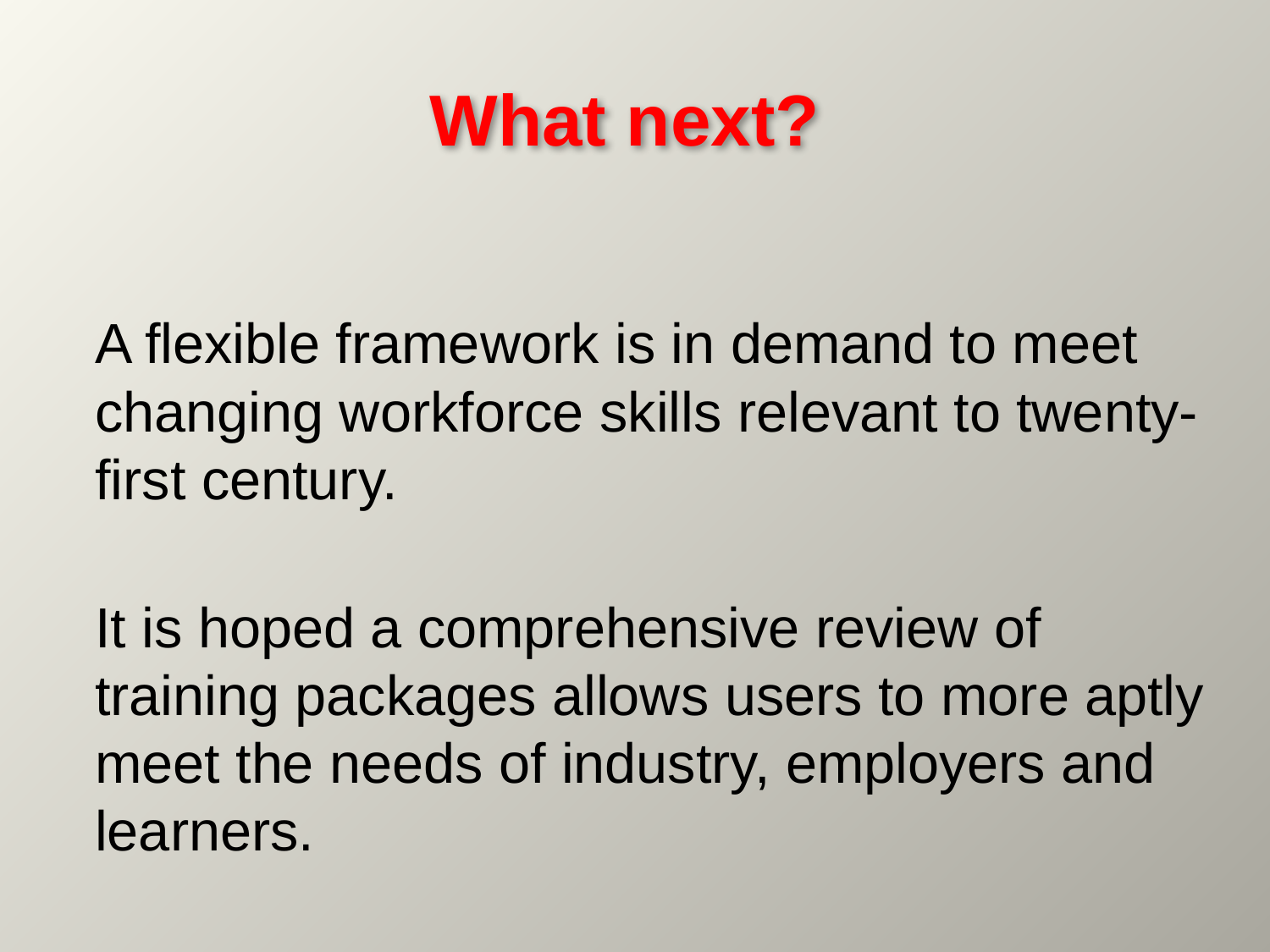

# What next?

A flexible framework is in demand to meet changing workforce skills relevant to twenty-first century.

It is hoped a comprehensive review of training packages allows users to more aptly meet the needs of industry, employers and learners.